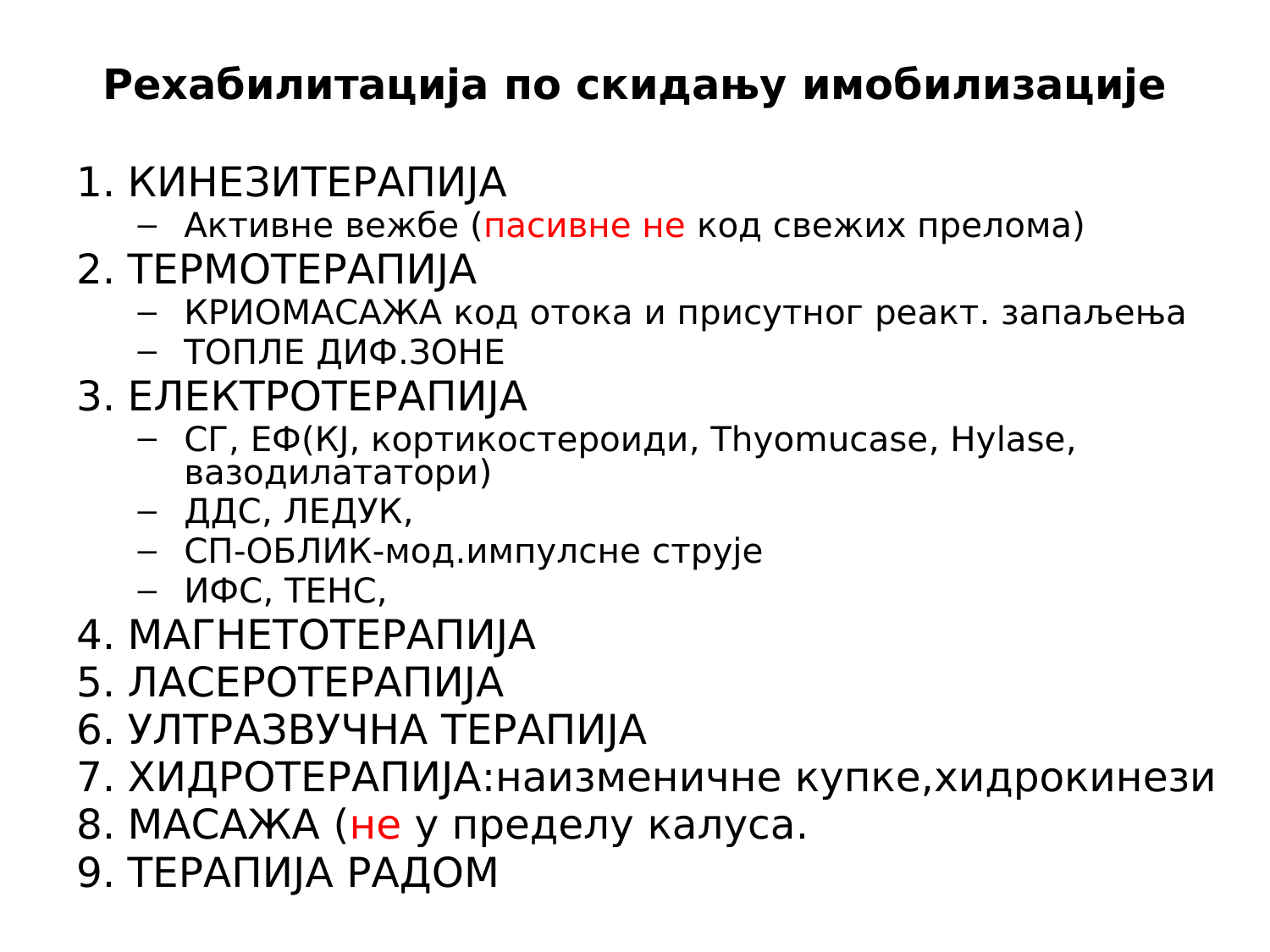

# Рехабилитација по скидању имобилизације
КИНЕЗИТЕРАПИЈА
Активне вежбе (пасивне не код свежих прелома)
ТЕРМОТЕРАПИЈА
КРИОМАСАЖА код отока и присутног реакт. запаљења
ТОПЛЕ ДИФ.ЗОНЕ
ЕЛЕКТРОТЕРАПИЈА
СГ, ЕФ(КЈ, кортикостероиди, Thyomucase, Hylase, вазодилататори)
ДДС, ЛЕДУК,
СП-ОБЛИК-мод.импулсне струје
ИФС, ТЕНС,
МАГНЕТОТЕРАПИЈА
ЛАСЕРОТЕРАПИЈА
УЛТРАЗВУЧНА ТЕРАПИЈА
ХИДРОТЕРАПИЈА:наизменичне купке,хидрокинези
МАСАЖА (не у пределу калуса.
ТЕРАПИЈА РАДОМ